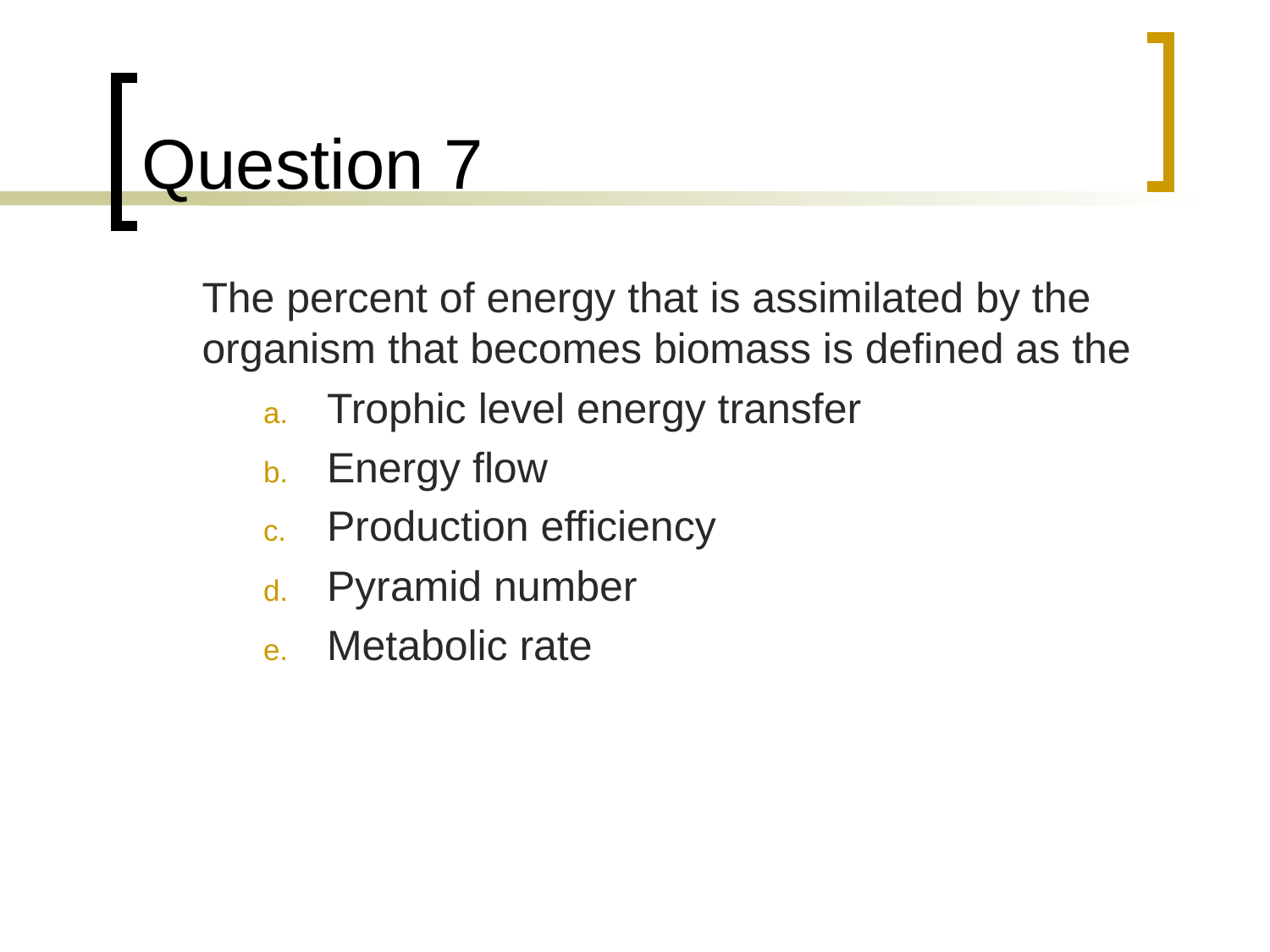

# Question 7
	The percent of energy that is assimilated by the organism that becomes biomass is defined as the
Trophic level energy transfer
Energy flow
Production efficiency
Pyramid number
Metabolic rate